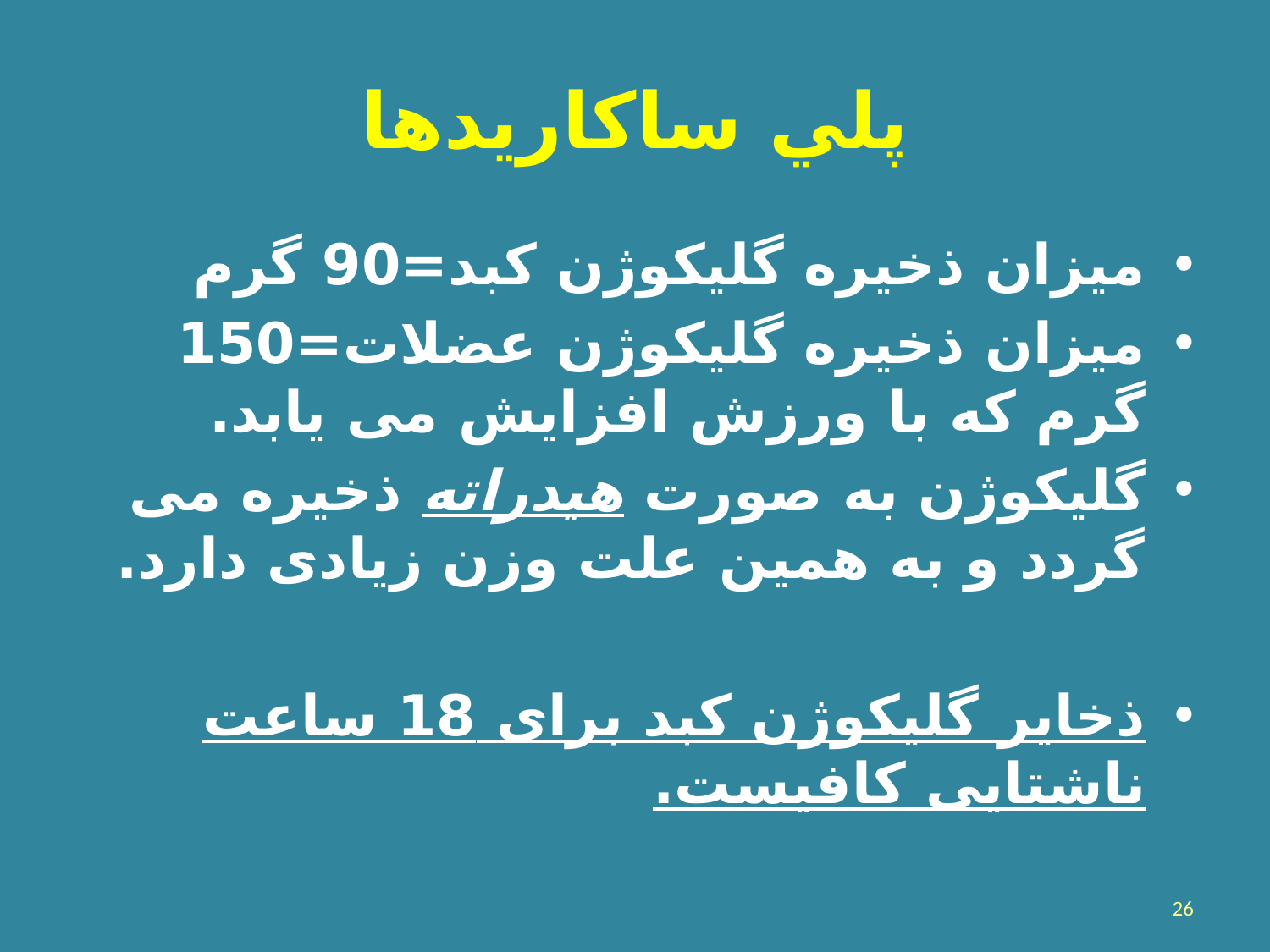

# پلي ساکاريدها
میزان ذخیره گلیکوژن کبد=90 گرم
میزان ذخیره گلیکوژن عضلات=150 گرم که با ورزش افزایش می یابد.
گلیکوژن به صورت هیدراته ذخیره می گردد و به همین علت وزن زیادی دارد.

ذخایر گلیکوژن کبد برای 18 ساعت ناشتایی کافیست.

26